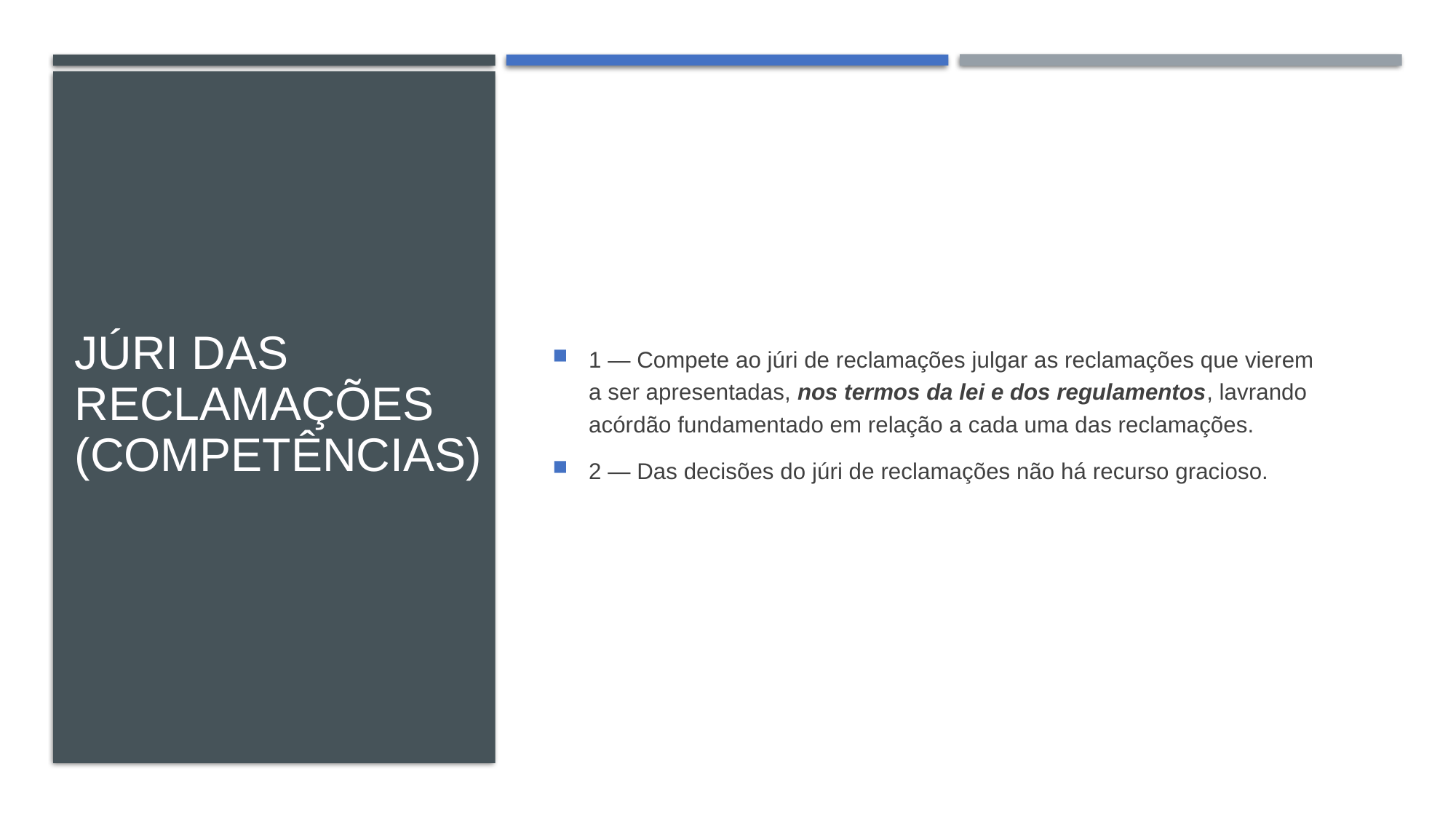

# Júri das Reclamações (competências)
1 — Compete ao júri de reclamações julgar as reclamações que vierem a ser apresentadas, nos termos da lei e dos regulamentos, lavrando acórdão fundamentado em relação a cada uma das reclamações.
2 — Das decisões do júri de reclamações não há recurso gracioso.